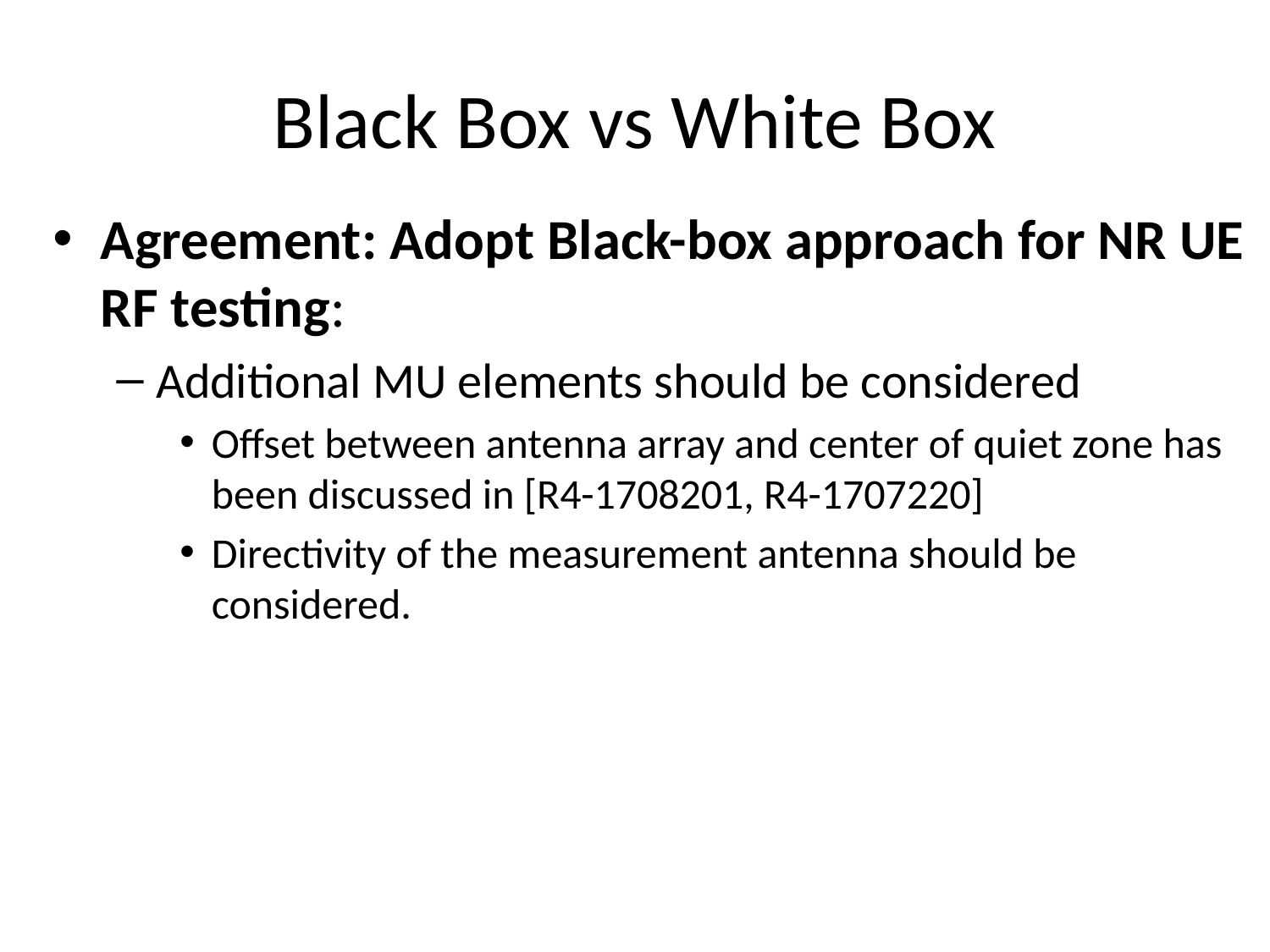

# Black Box vs White Box
Agreement: Adopt Black-box approach for NR UE RF testing:
Additional MU elements should be considered
Offset between antenna array and center of quiet zone has been discussed in [R4-1708201, R4-1707220]
Directivity of the measurement antenna should be considered.